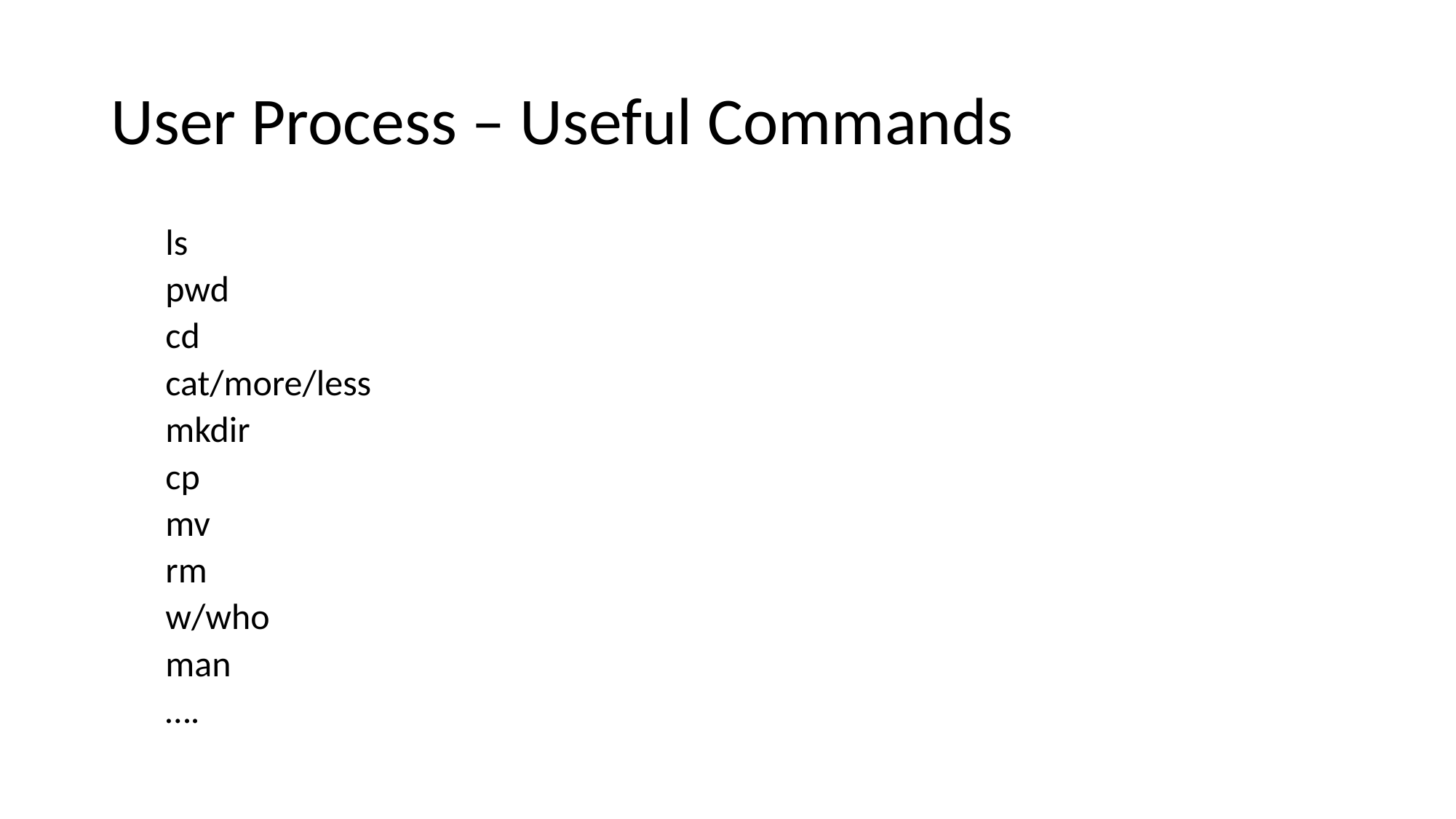

# User Process – Useful Commands
ls
pwd
cd
cat/more/less
mkdir
cp
mv
rm
w/who
man
….